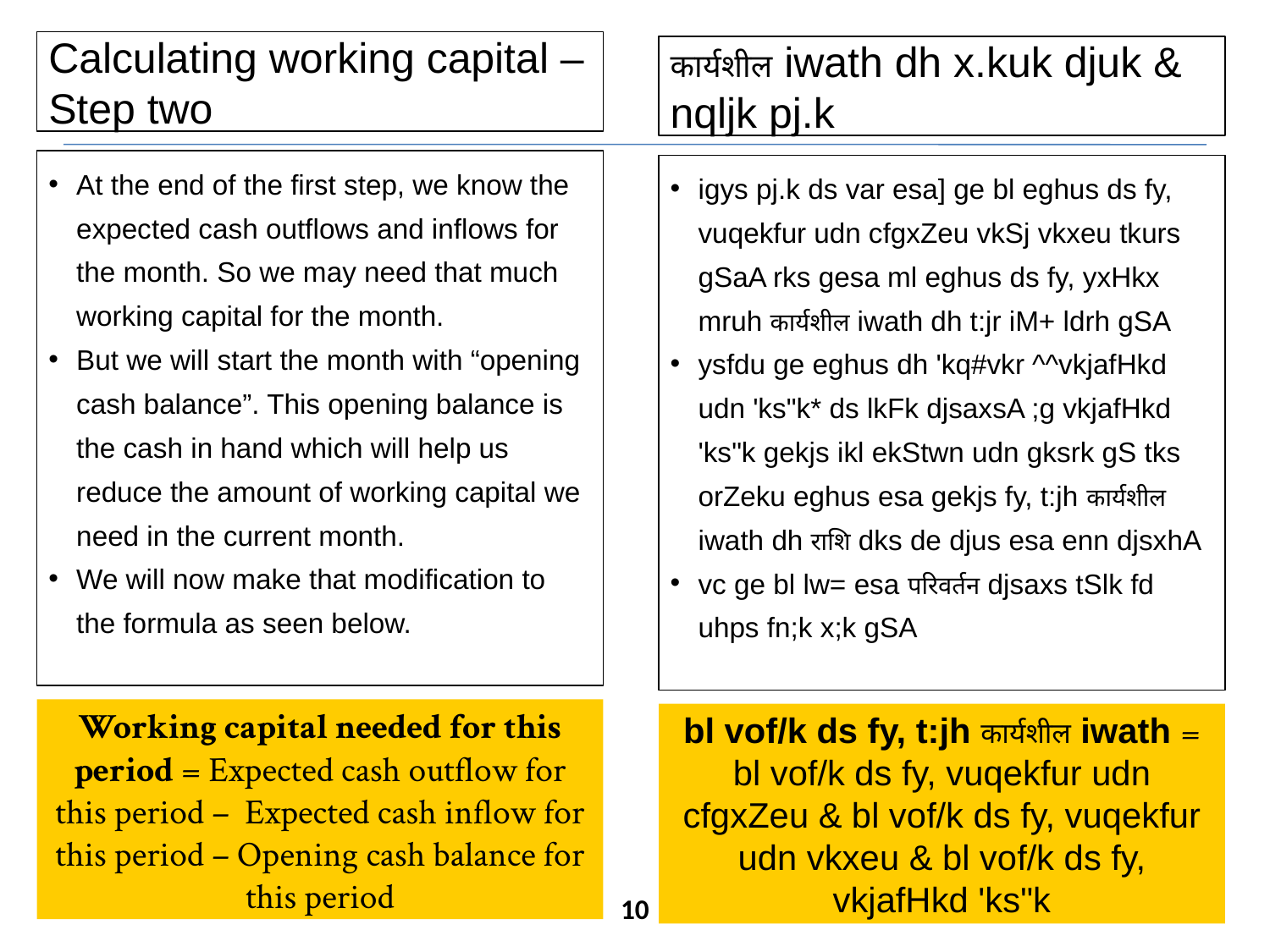

Calculating working capital –Step two
कार्यशील iwath dh x.kuk djuk & nqljk pj.k
At the end of the first step, we know the expected cash outflows and inflows for the month. So we may need that much working capital for the month.
But we will start the month with “opening cash balance”. This opening balance is the cash in hand which will help us reduce the amount of working capital we need in the current month.
We will now make that modification to the formula as seen below.
igys pj.k ds var esa] ge bl eghus ds fy, vuqekfur udn cfgxZeu vkSj vkxeu tkurs gSaA rks gesa ml eghus ds fy, yxHkx mruh कार्यशील iwath dh t:jr iM+ ldrh gSA
ysfdu ge eghus dh 'kq#vkr ^^vkjafHkd udn 'ks"k* ds lkFk djsaxsA ;g vkjafHkd 'ks"k gekjs ikl ekStwn udn gksrk gS tks orZeku eghus esa gekjs fy, t:jh कार्यशील iwath dh राशि dks de djus esa enn djsxhA
vc ge bl lw= esa परिवर्तन djsaxs tSlk fd uhps fn;k x;k gSA
Working capital needed for this period = Expected cash outflow for this period –  Expected cash inflow for this period – Opening cash balance for this period
bl vof/k ds fy, t:jh कार्यशील iwath = bl vof/k ds fy, vuqekfur udn cfgxZeu & bl vof/k ds fy, vuqekfur udn vkxeu & bl vof/k ds fy, vkjafHkd 'ks"k
10